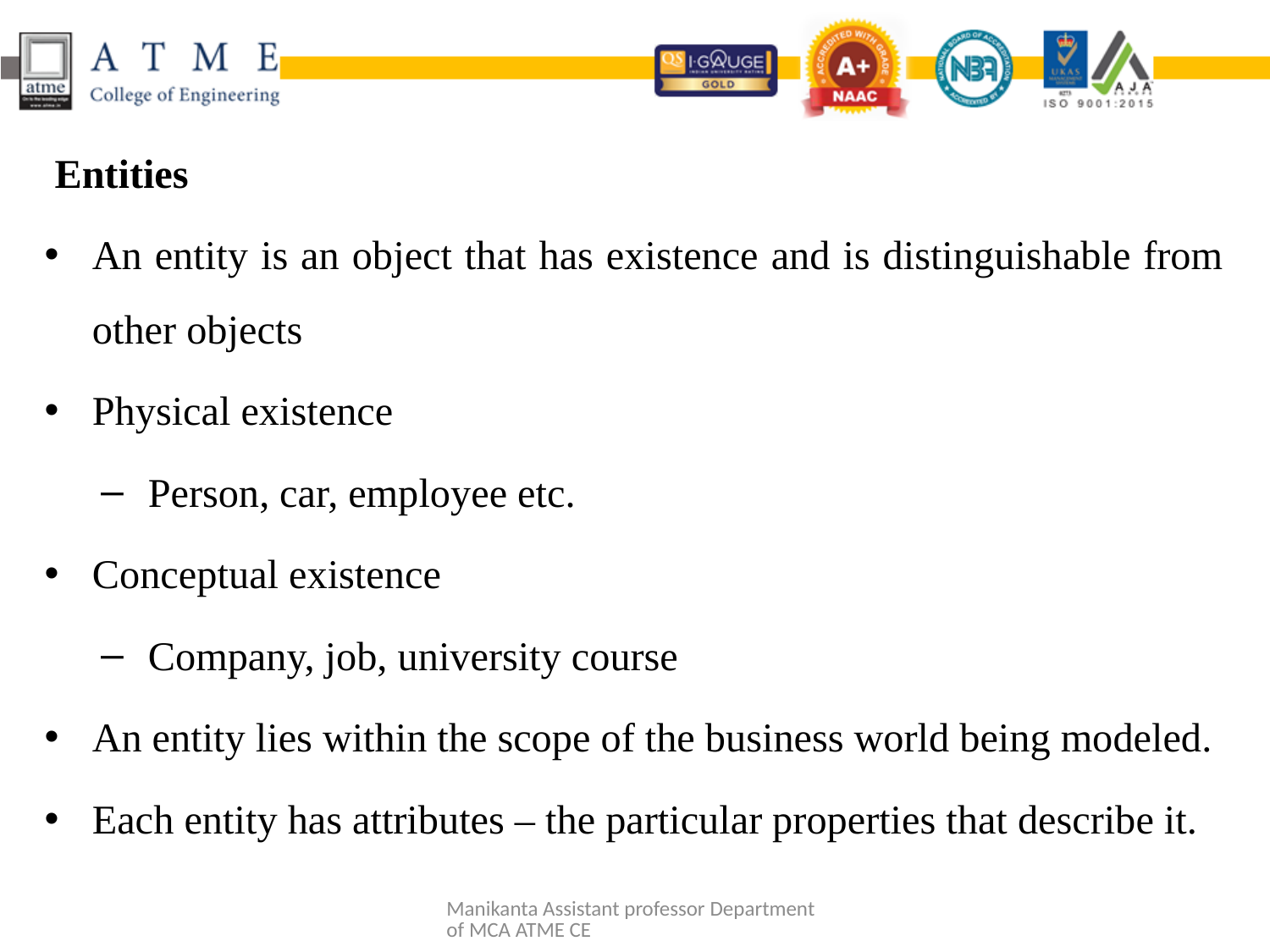

Entities
An entity is an object that has existence and is distinguishable from other objects
Physical existence
Person, car, employee etc.
Conceptual existence
Company, job, university course
An entity lies within the scope of the business world being modeled.
Each entity has attributes – the particular properties that describe it.

Manikanta Assistant professor Department of MCA ATME CE